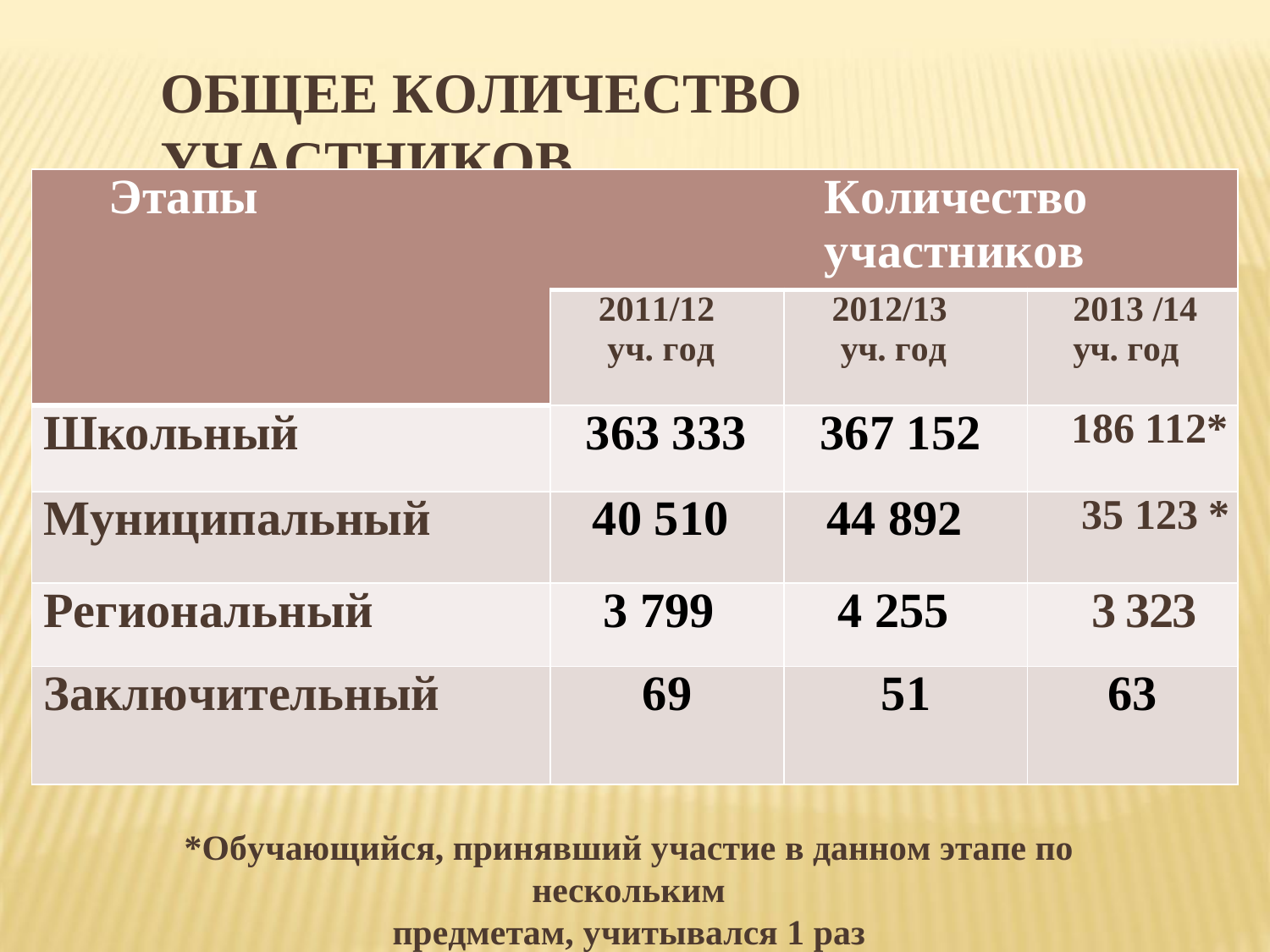

# ОБЩЕЕ КОЛИЧЕСТВО УЧАСТНИКОВ

| Этапы | Количество участников |  |  |
| --- | --- | --- | --- |
|  | 2011/12 уч. год | 2012/13 уч. год | 2013 /14 уч. год |
| Школьный | 363 333 | 367 152 | 186 112\* |
| Муниципальный | 40 510 | 44 892 | 35 123 \* |
| Региональный | 3 799 | 4 255 | 3 323 |
| Заключительный | 69 | 51 | 63 |
*Обучающийся, принявший участие в данном этапе по нескольким
предметам, учитывался 1 раз